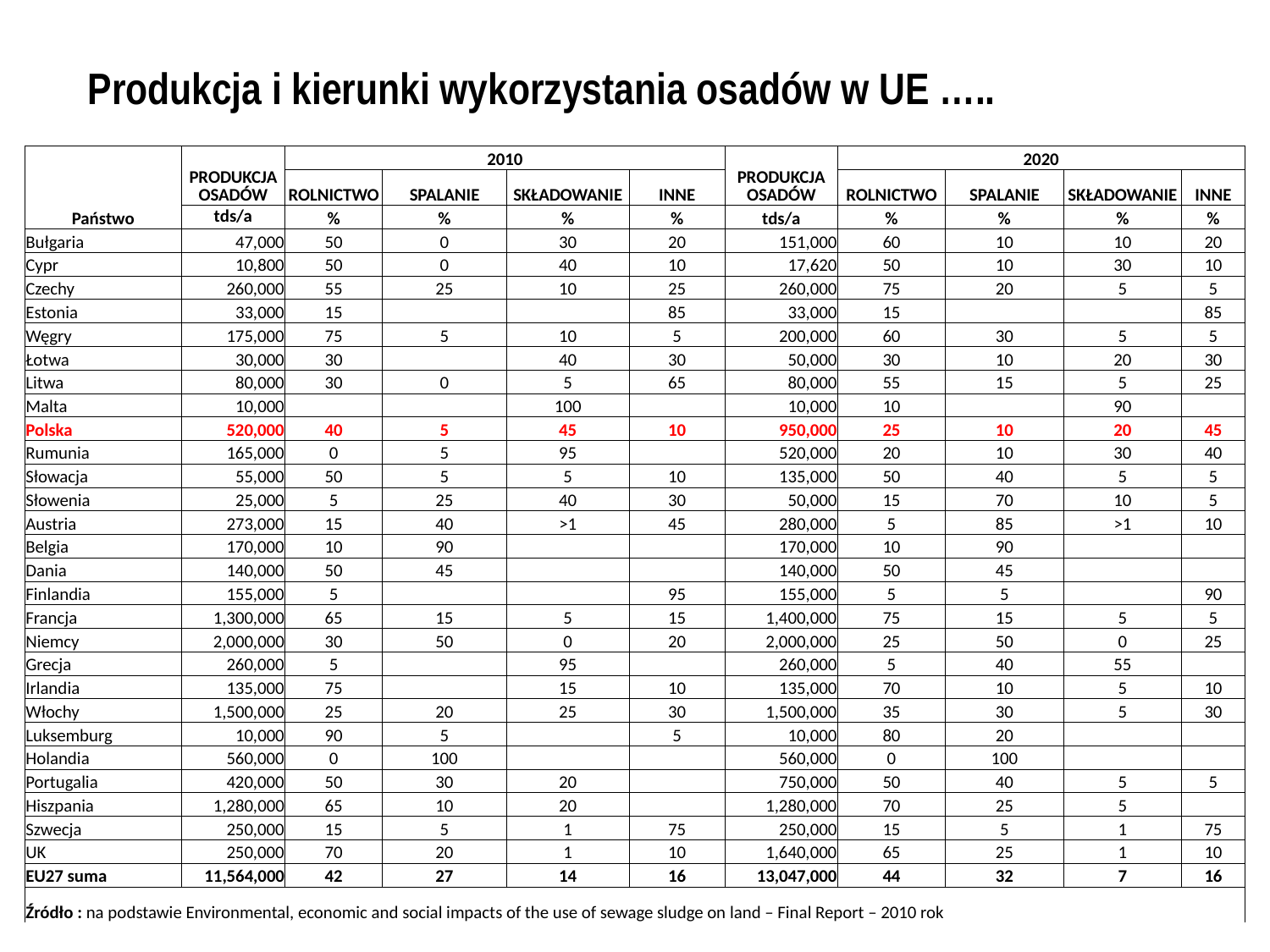

# Produkcja i kierunki wykorzystania osadów w UE …..
| Państwo | PRODUKCJA OSADÓW | 2010 |  |  |  | PRODUKCJA OSADÓW | 2020 |  |  |  |
| --- | --- | --- | --- | --- | --- | --- | --- | --- | --- | --- |
|  |  | ROLNICTWO | SPALANIE | SKŁADOWANIE | INNE |  | ROLNICTWO | SPALANIE | SKŁADOWANIE | INNE |
|  | tds/a | % | % | % | % | tds/a | % | % | % | % |
| Bułgaria | 47,000 | 50 | 0 | 30 | 20 | 151,000 | 60 | 10 | 10 | 20 |
| Cypr | 10,800 | 50 | 0 | 40 | 10 | 17,620 | 50 | 10 | 30 | 10 |
| Czechy | 260,000 | 55 | 25 | 10 | 25 | 260,000 | 75 | 20 | 5 | 5 |
| Estonia | 33,000 | 15 |  |  | 85 | 33,000 | 15 |  |  | 85 |
| Węgry | 175,000 | 75 | 5 | 10 | 5 | 200,000 | 60 | 30 | 5 | 5 |
| Łotwa | 30,000 | 30 |  | 40 | 30 | 50,000 | 30 | 10 | 20 | 30 |
| Litwa | 80,000 | 30 | 0 | 5 | 65 | 80,000 | 55 | 15 | 5 | 25 |
| Malta | 10,000 |  |  | 100 |  | 10,000 | 10 |  | 90 |  |
| Polska | 520,000 | 40 | 5 | 45 | 10 | 950,000 | 25 | 10 | 20 | 45 |
| Rumunia | 165,000 | 0 | 5 | 95 |  | 520,000 | 20 | 10 | 30 | 40 |
| Słowacja | 55,000 | 50 | 5 | 5 | 10 | 135,000 | 50 | 40 | 5 | 5 |
| Słowenia | 25,000 | 5 | 25 | 40 | 30 | 50,000 | 15 | 70 | 10 | 5 |
| Austria | 273,000 | 15 | 40 | >1 | 45 | 280,000 | 5 | 85 | >1 | 10 |
| Belgia | 170,000 | 10 | 90 |  |  | 170,000 | 10 | 90 |  |  |
| Dania | 140,000 | 50 | 45 |  |  | 140,000 | 50 | 45 |  |  |
| Finlandia | 155,000 | 5 |  |  | 95 | 155,000 | 5 | 5 |  | 90 |
| Francja | 1,300,000 | 65 | 15 | 5 | 15 | 1,400,000 | 75 | 15 | 5 | 5 |
| Niemcy | 2,000,000 | 30 | 50 | 0 | 20 | 2,000,000 | 25 | 50 | 0 | 25 |
| Grecja | 260,000 | 5 |  | 95 |  | 260,000 | 5 | 40 | 55 |  |
| Irlandia | 135,000 | 75 |  | 15 | 10 | 135,000 | 70 | 10 | 5 | 10 |
| Włochy | 1,500,000 | 25 | 20 | 25 | 30 | 1,500,000 | 35 | 30 | 5 | 30 |
| Luksemburg | 10,000 | 90 | 5 |  | 5 | 10,000 | 80 | 20 |  |  |
| Holandia | 560,000 | 0 | 100 |  |  | 560,000 | 0 | 100 |  |  |
| Portugalia | 420,000 | 50 | 30 | 20 |  | 750,000 | 50 | 40 | 5 | 5 |
| Hiszpania | 1,280,000 | 65 | 10 | 20 |  | 1,280,000 | 70 | 25 | 5 |  |
| Szwecja | 250,000 | 15 | 5 | 1 | 75 | 250,000 | 15 | 5 | 1 | 75 |
| UK | 250,000 | 70 | 20 | 1 | 10 | 1,640,000 | 65 | 25 | 1 | 10 |
| EU27 suma | 11,564,000 | 42 | 27 | 14 | 16 | 13,047,000 | 44 | 32 | 7 | 16 |
| Źródło : na podstawie Environmental, economic and social impacts of the use of sewage sludge on land – Final Report – 2010 rok |  |  |  |  |  |  |  |  |  |  |